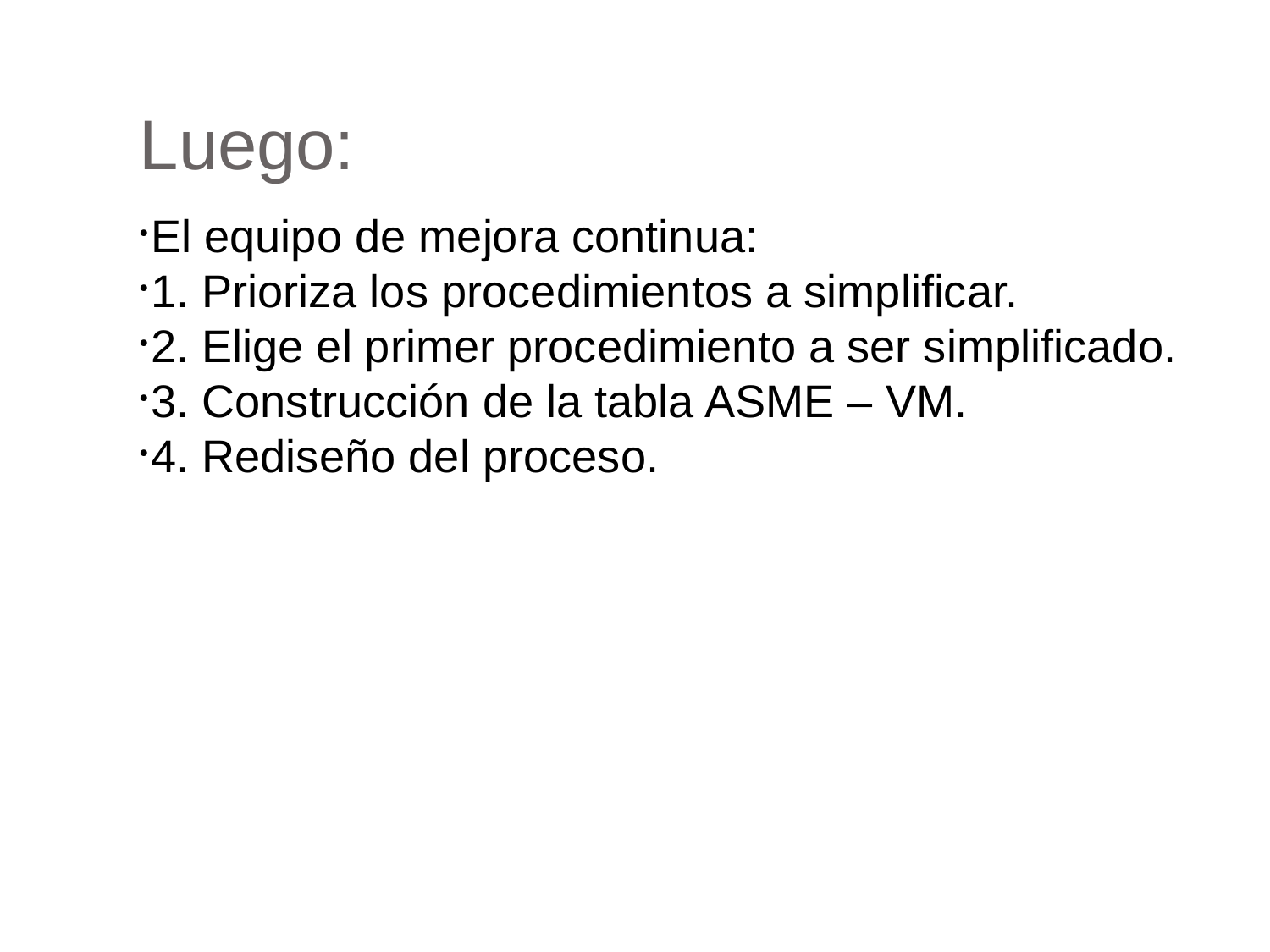

Luego:
El equipo de mejora continua:
1. Prioriza los procedimientos a simplificar.
2. Elige el primer procedimiento a ser simplificado.
3. Construcción de la tabla ASME – VM.
4. Rediseño del proceso.